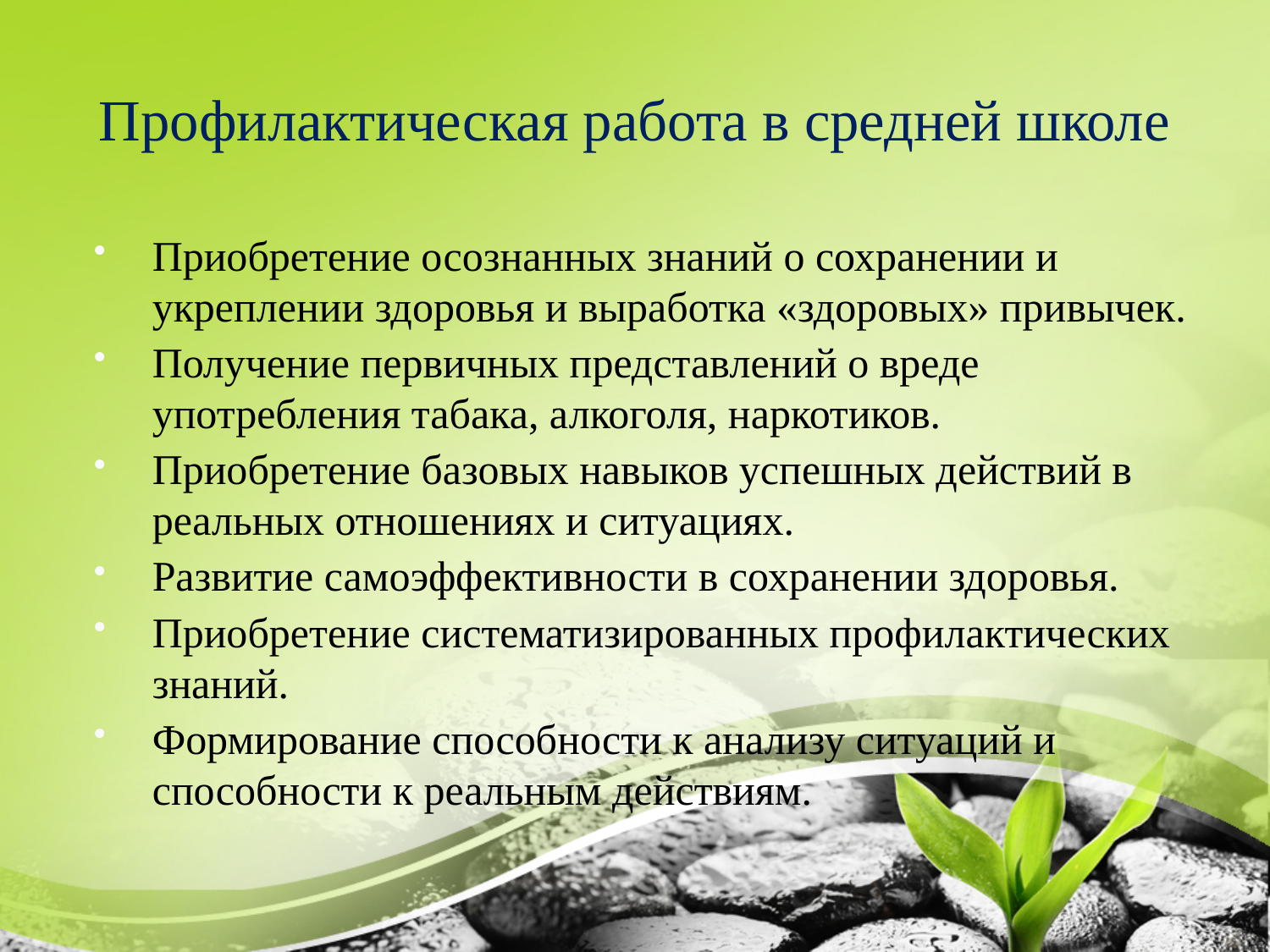

# Профилактическая работа в средней школе
Приобретение осознанных знаний о сохранении и укреплении здоровья и выработка «здоровых» привычек.
Получение первичных представлений о вреде употребления табака, алкоголя, наркотиков.
Приобретение базовых навыков успешных действий в реальных отношениях и ситуациях.
Развитие самоэффективности в сохранении здоровья.
Приобретение систематизированных профилактических знаний.
Формирование способности к анализу ситуаций и способности к реальным действиям.